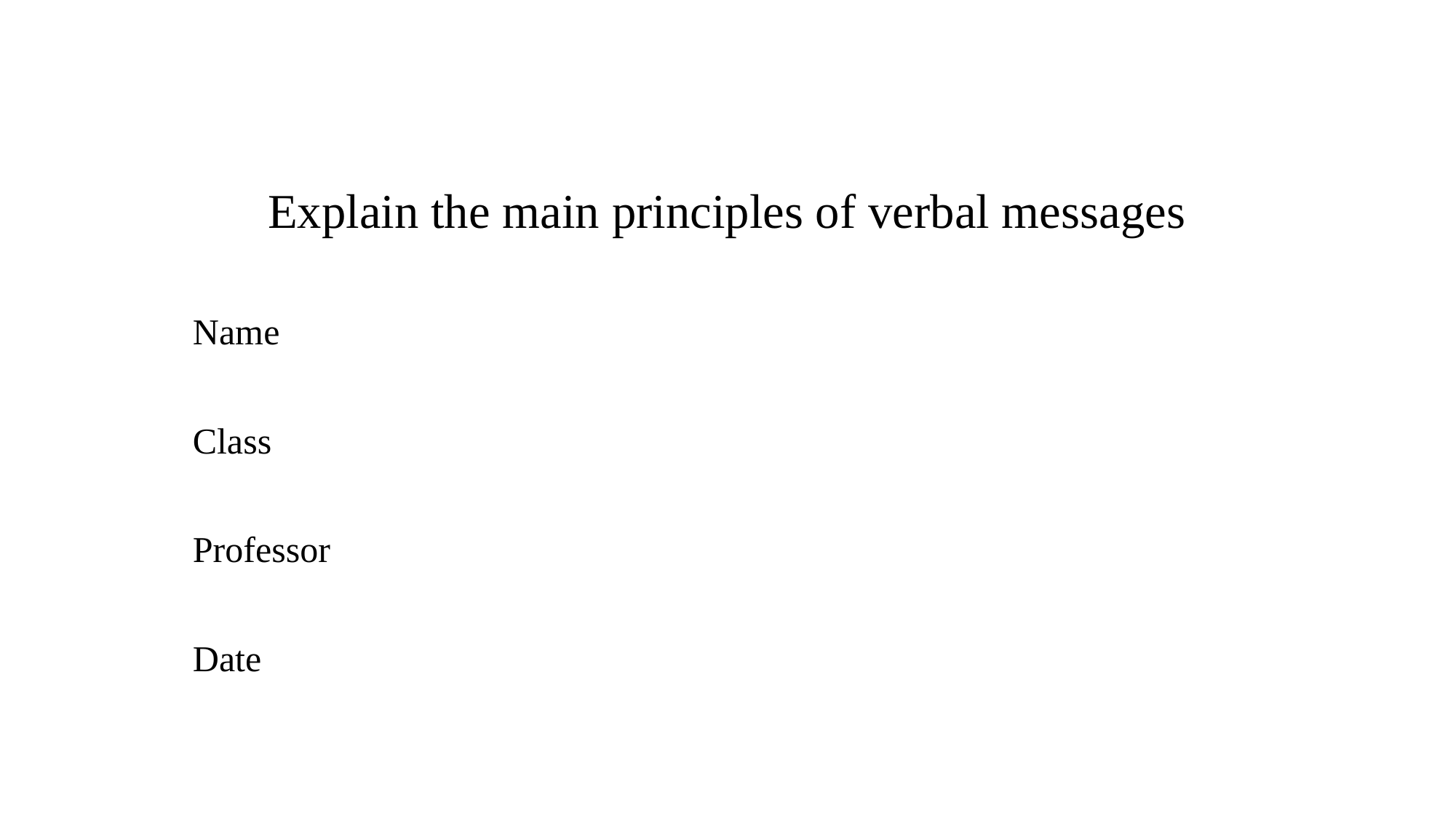

# Explain the main principles of verbal messages
Name

Class

Professor

Date